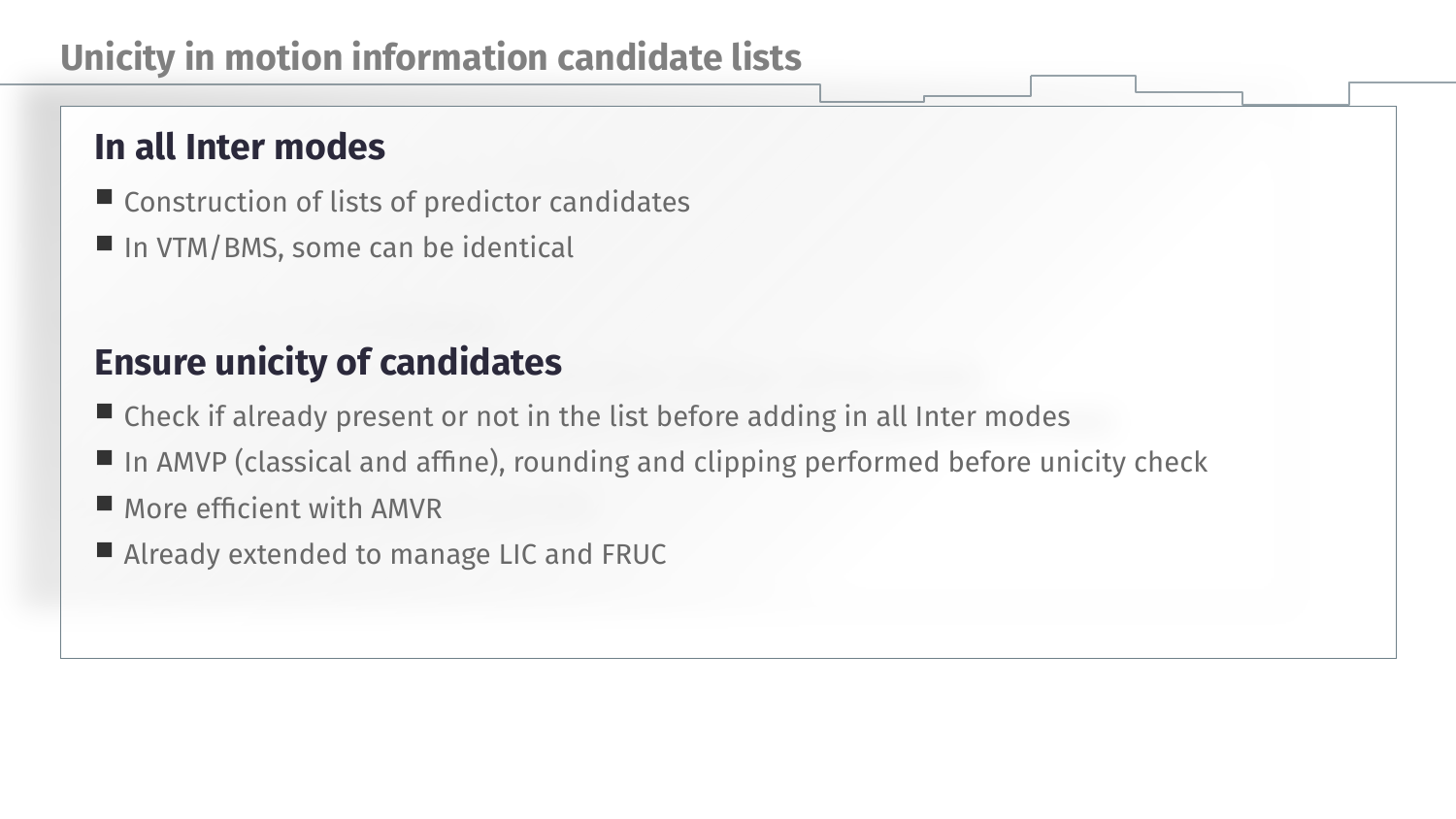

# Unicity in motion information candidate lists
In all Inter modes
Construction of lists of predictor candidates
In VTM/BMS, some can be identical

Ensure unicity of candidates
Check if already present or not in the list before adding in all Inter modes
In AMVP (classical and affine), rounding and clipping performed before unicity check
More efficient with AMVR
Already extended to manage LIC and FRUC